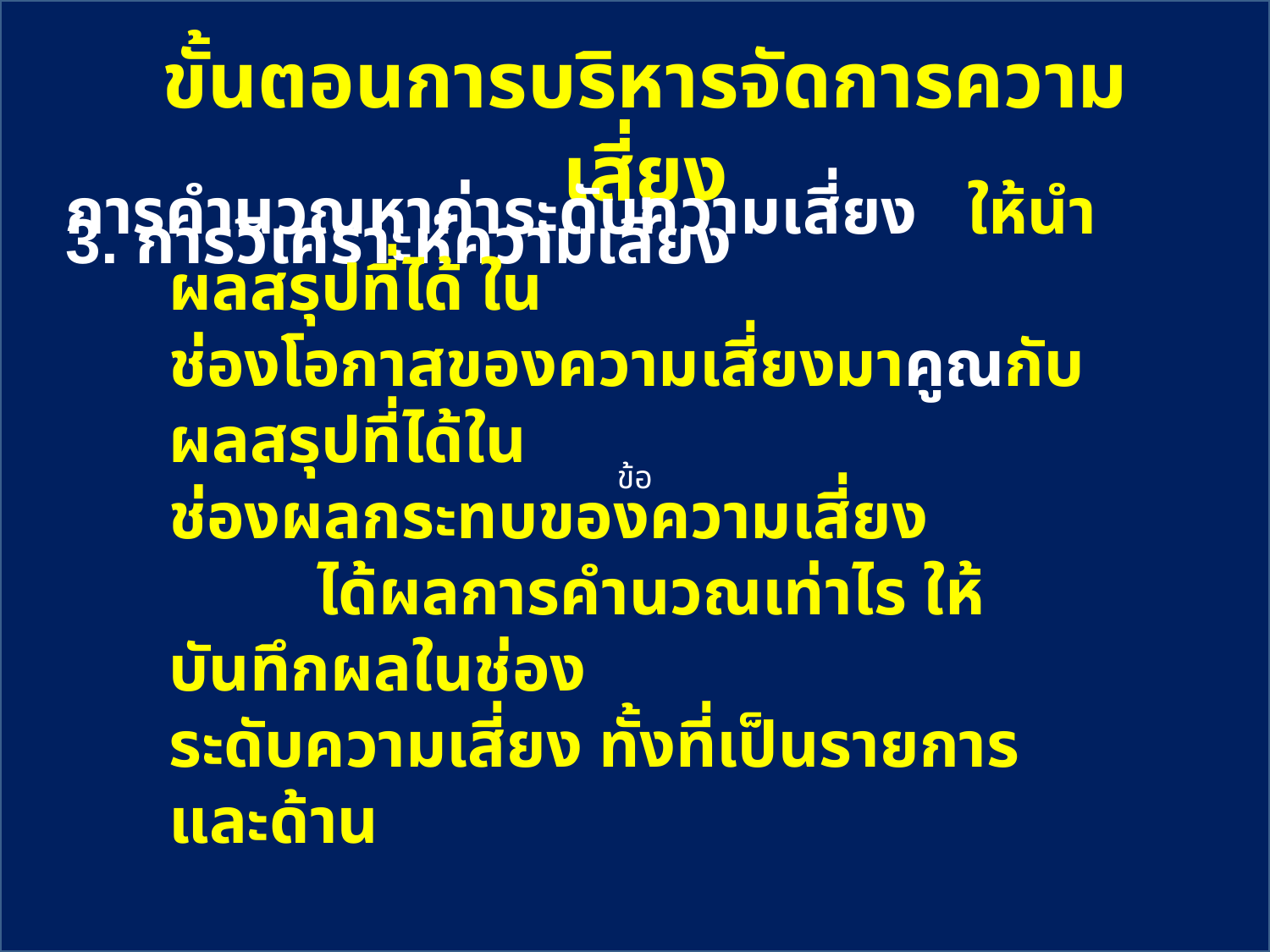

ข้อ
# ขั้นตอนการบริหารจัดการความเสี่ยง
3. การวิเคราะห์ความเสี่ยง

การคำนวณหาค่าระดับความเสี่ยง   ให้นำผลสรุปที่ได้ ใน
ช่องโอกาสของความเสี่ยงมาคูณกับผลสรุปที่ได้ใน
ช่องผลกระทบของความเสี่ยง
         ได้ผลการคำนวณเท่าไร ให้ บันทึกผลในช่อง
ระดับความเสี่ยง ทั้งที่เป็นรายการ และด้าน